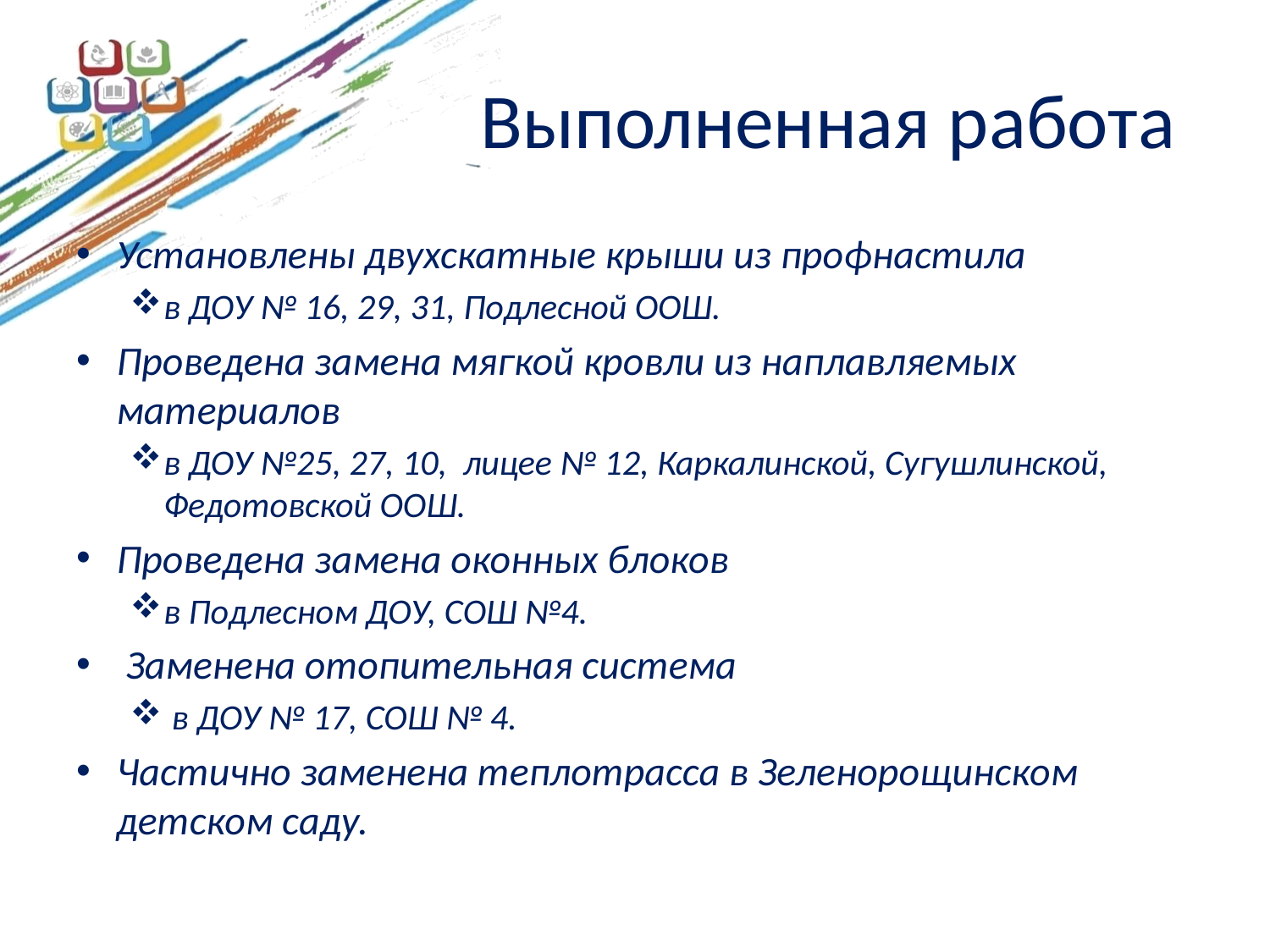

# Выполненная работа
Установлены двухскатные крыши из профнастила
в ДОУ № 16, 29, 31, Подлесной ООШ.
Проведена замена мягкой кровли из наплавляемых материалов
в ДОУ №25, 27, 10,  лицее № 12, Каркалинской, Сугушлинской, Федотовской ООШ.
Проведена замена оконных блоков
в Подлесном ДОУ, СОШ №4.
 Заменена отопительная система
 в ДОУ № 17, СОШ № 4.
Частично заменена теплотрасса в Зеленорощинском детском саду.